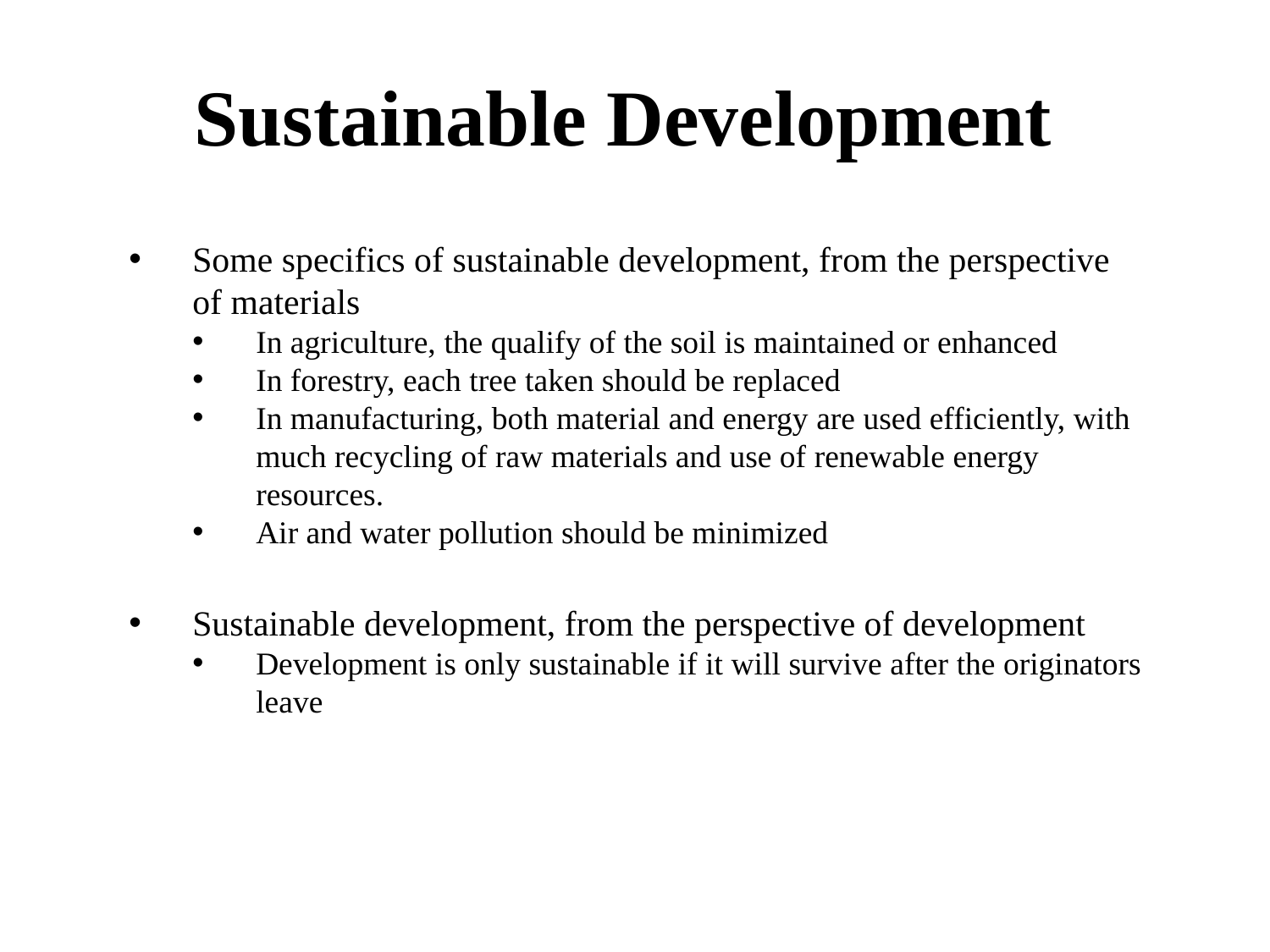

# Sustainable Development

Some specifics of sustainable development, from the perspective of materials
In agriculture, the qualify of the soil is maintained or enhanced
In forestry, each tree taken should be replaced
In manufacturing, both material and energy are used efficiently, with much recycling of raw materials and use of renewable energy resources.
Air and water pollution should be minimized

Sustainable development, from the perspective of development
Development is only sustainable if it will survive after the originators leave